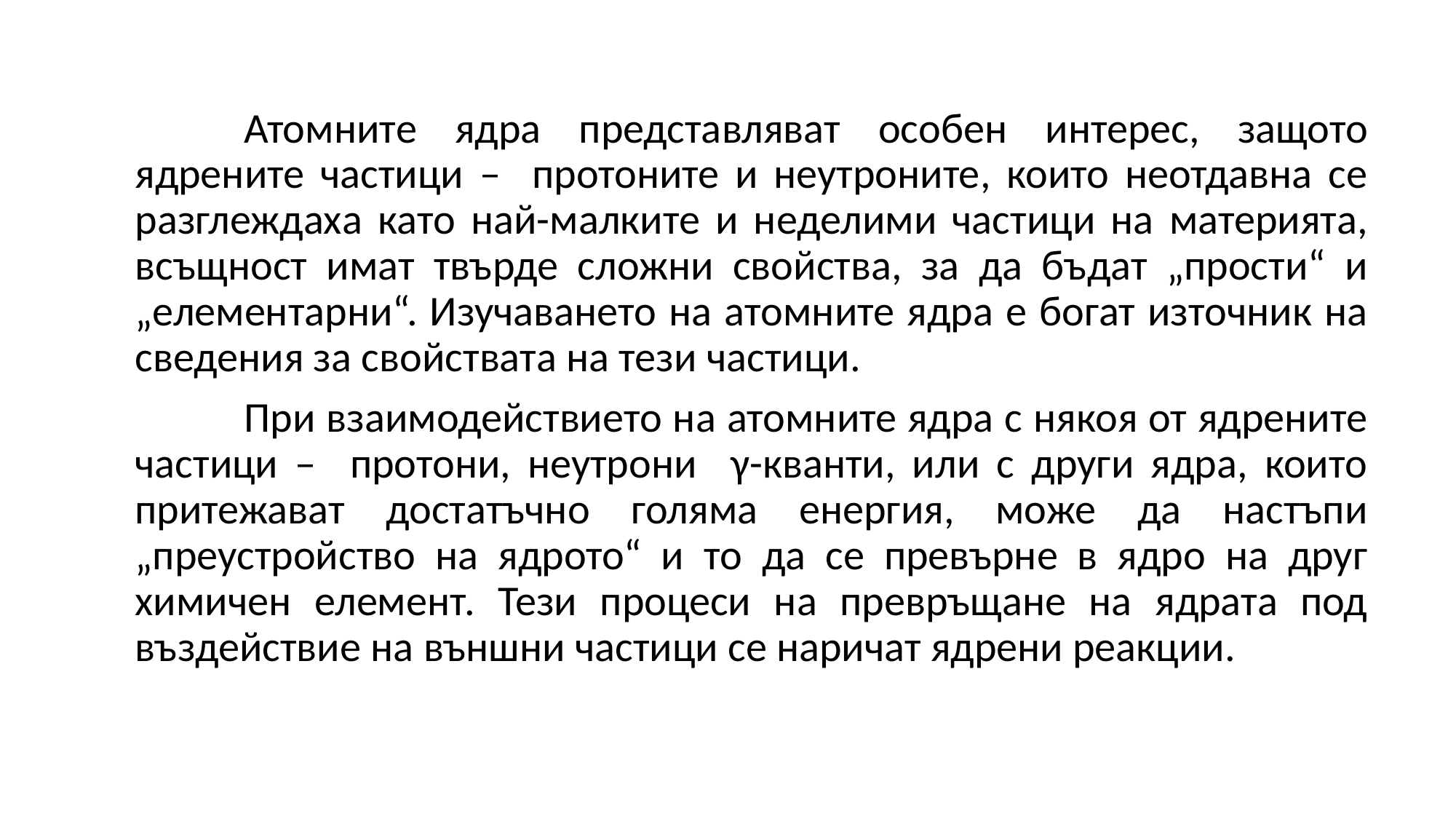

Атомните ядра представляват особен интерес, защото ядрените частици –  протоните и неутроните, които неотдавна се разглеждаха като най-малките и неделими частици на материята, всъщност имат твърде сложни свойства, за да бъдат „прости“ и „елементарни“. Изучаването на атомните ядра е богат източник на сведения за свойствата на тези частици.
	При взаимодействието на атомните ядра с някоя от ядрените частици –  протони, неутрони  γ-кванти, или с други ядра, които притежават достатъчно голяма енергия, може да настъпи „преустройство на ядрото“ и то да се превърне в ядро на друг химичен елемент. Тези процеси на превръщане на ядрата под въздействие на външни частици се наричат ядрени реакции.